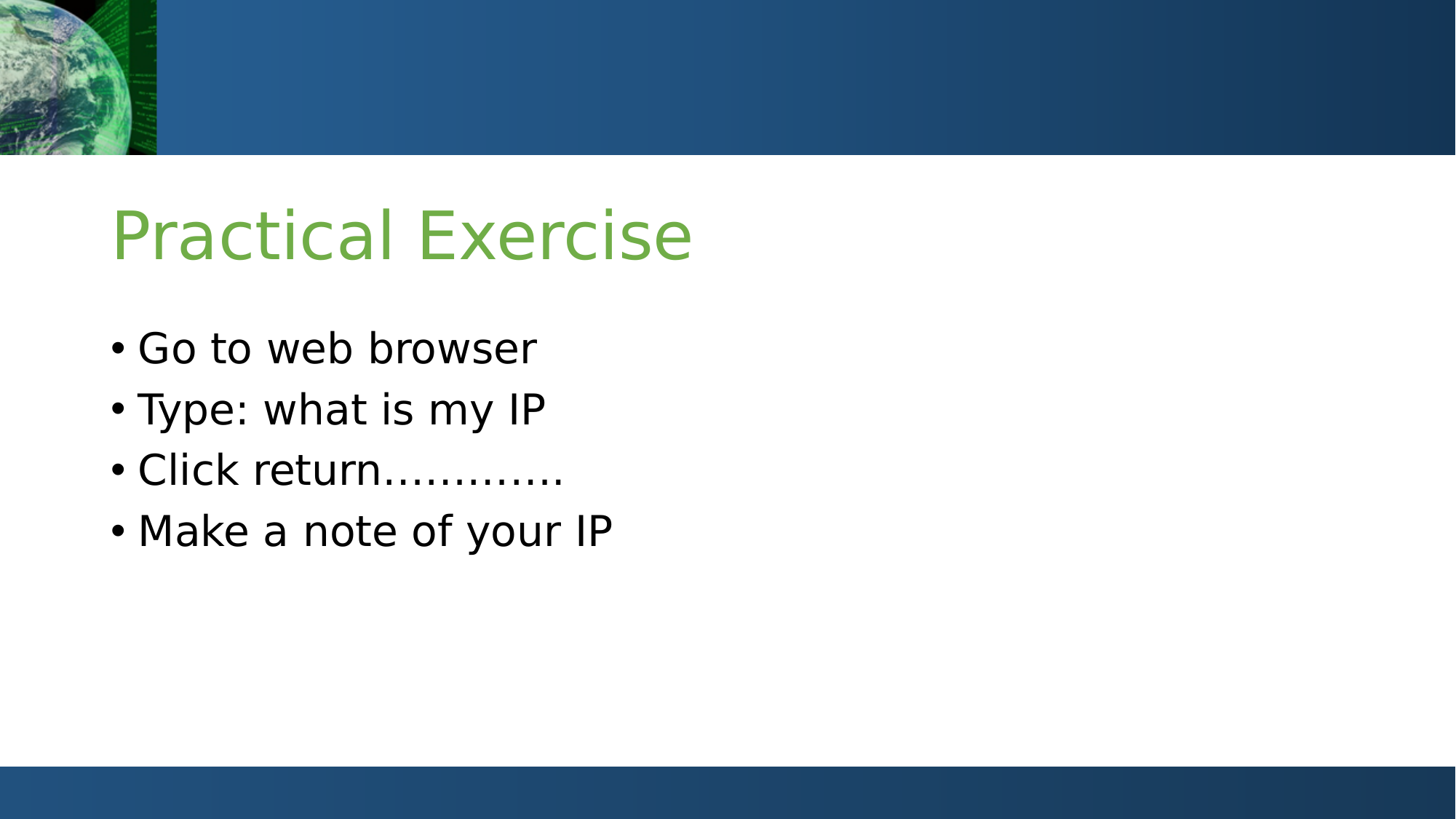

# Practical Exercise
Go to web browser
Type: what is my IP
Click return………….
Make a note of your IP